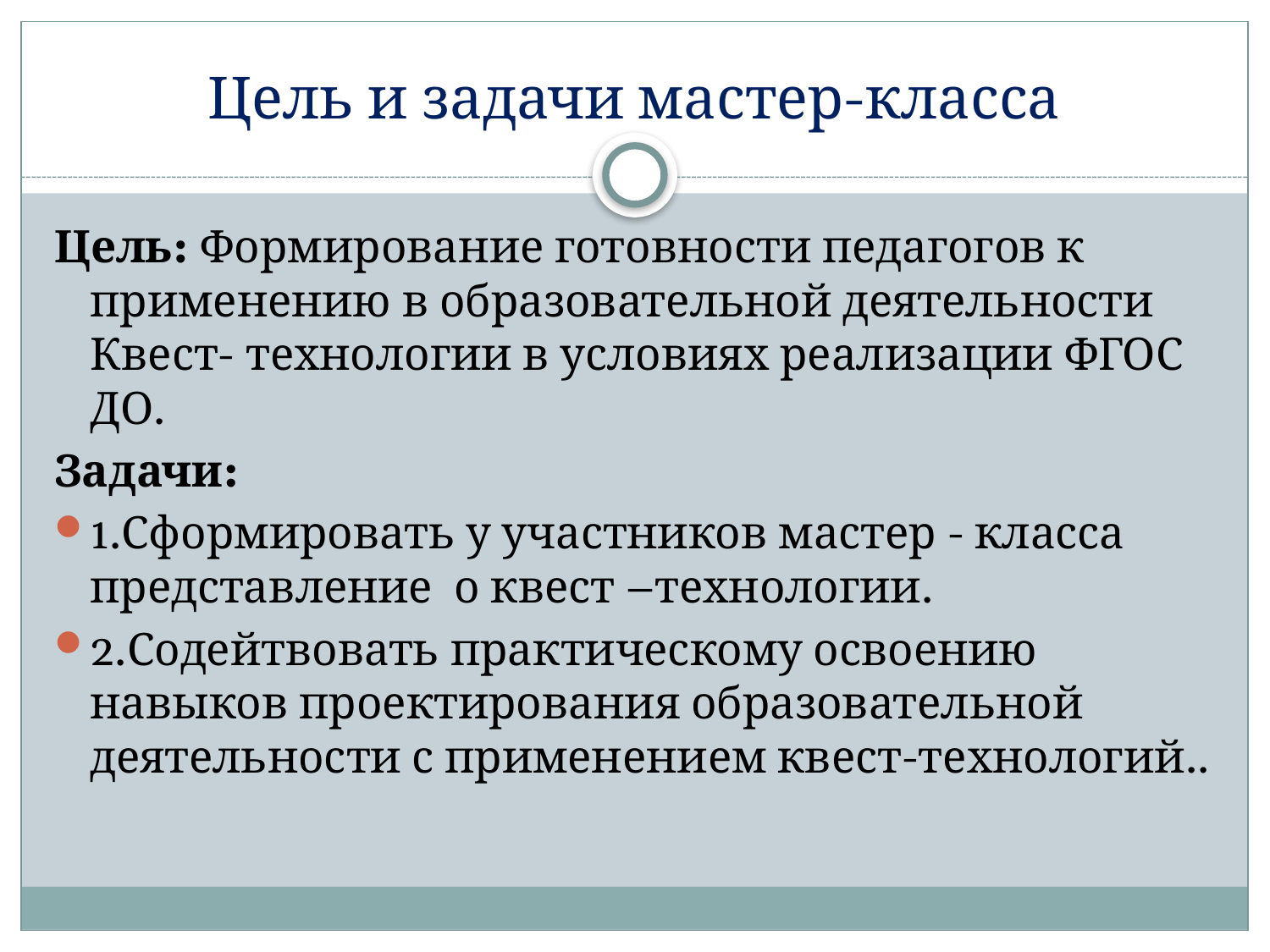

# Цель и задачи мастер-класса
Цель: Формирование готовности педагогов к применению в образовательной деятельности Квест- технологии в условиях реализации ФГОС ДО.
Задачи:
1.Сформировать у участников мастер - класса представление  о квест –технологии.
2.Содейтвовать практическому освоению навыков проектирования образовательной деятельности с применением квест-технологий..